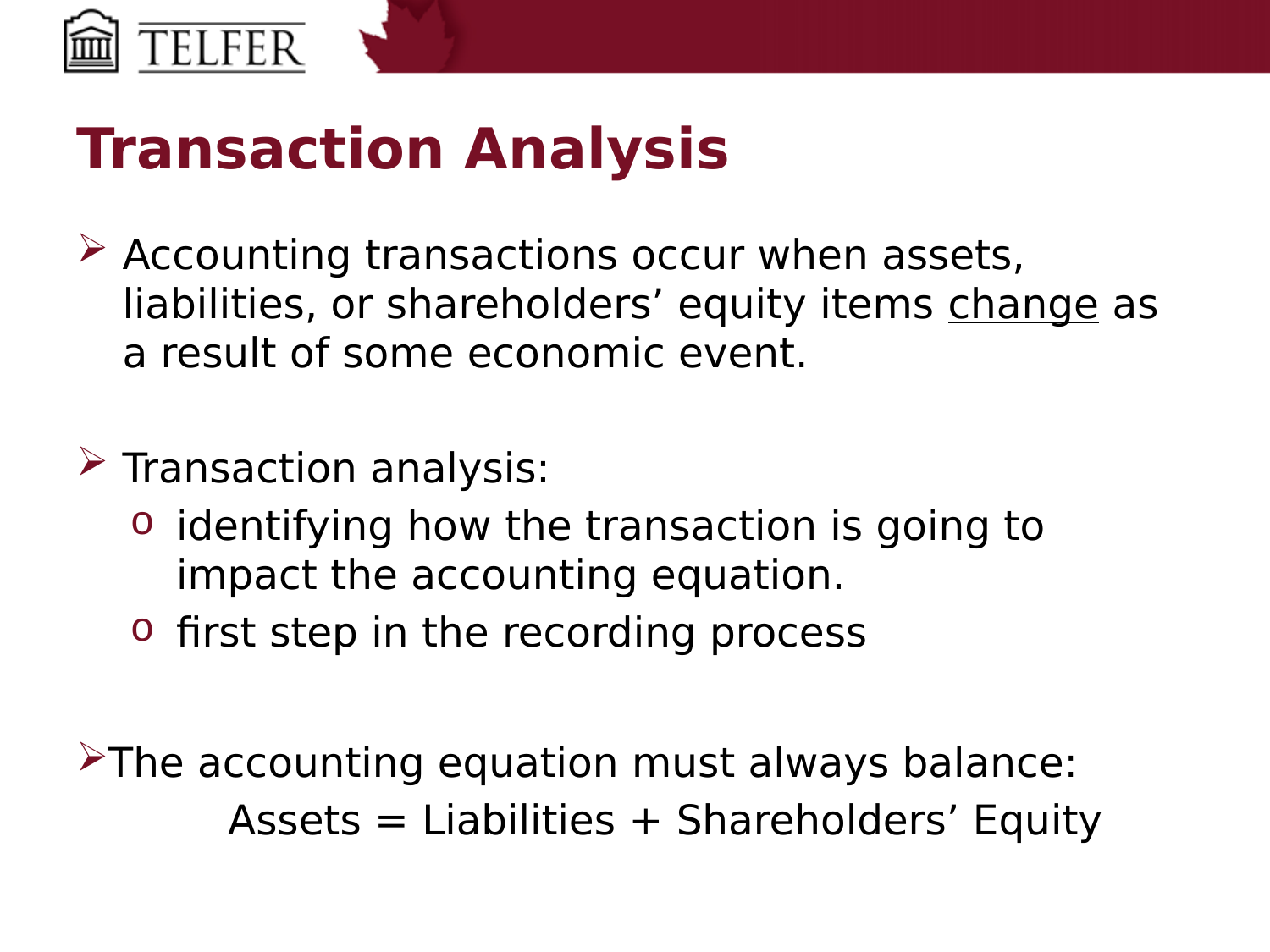

# Transaction Analysis
Accounting transactions occur when assets, liabilities, or shareholders’ equity items change as a result of some economic event.

Transaction analysis:
identifying how the transaction is going to impact the accounting equation.
first step in the recording process

The accounting equation must always balance:
Assets = Liabilities + Shareholders’ Equity